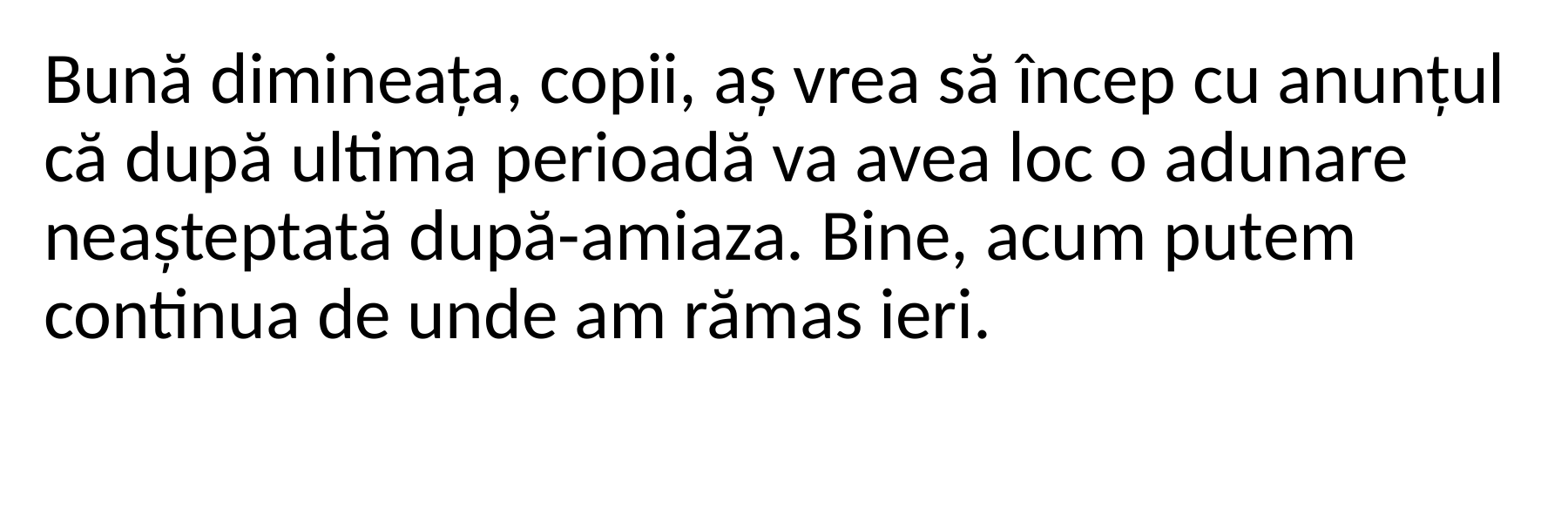

Bună dimineața, copii, aș vrea să încep cu anunțul că după ultima perioadă va avea loc o adunare neașteptată după-amiaza. Bine, acum putem continua de unde am rămas ieri.